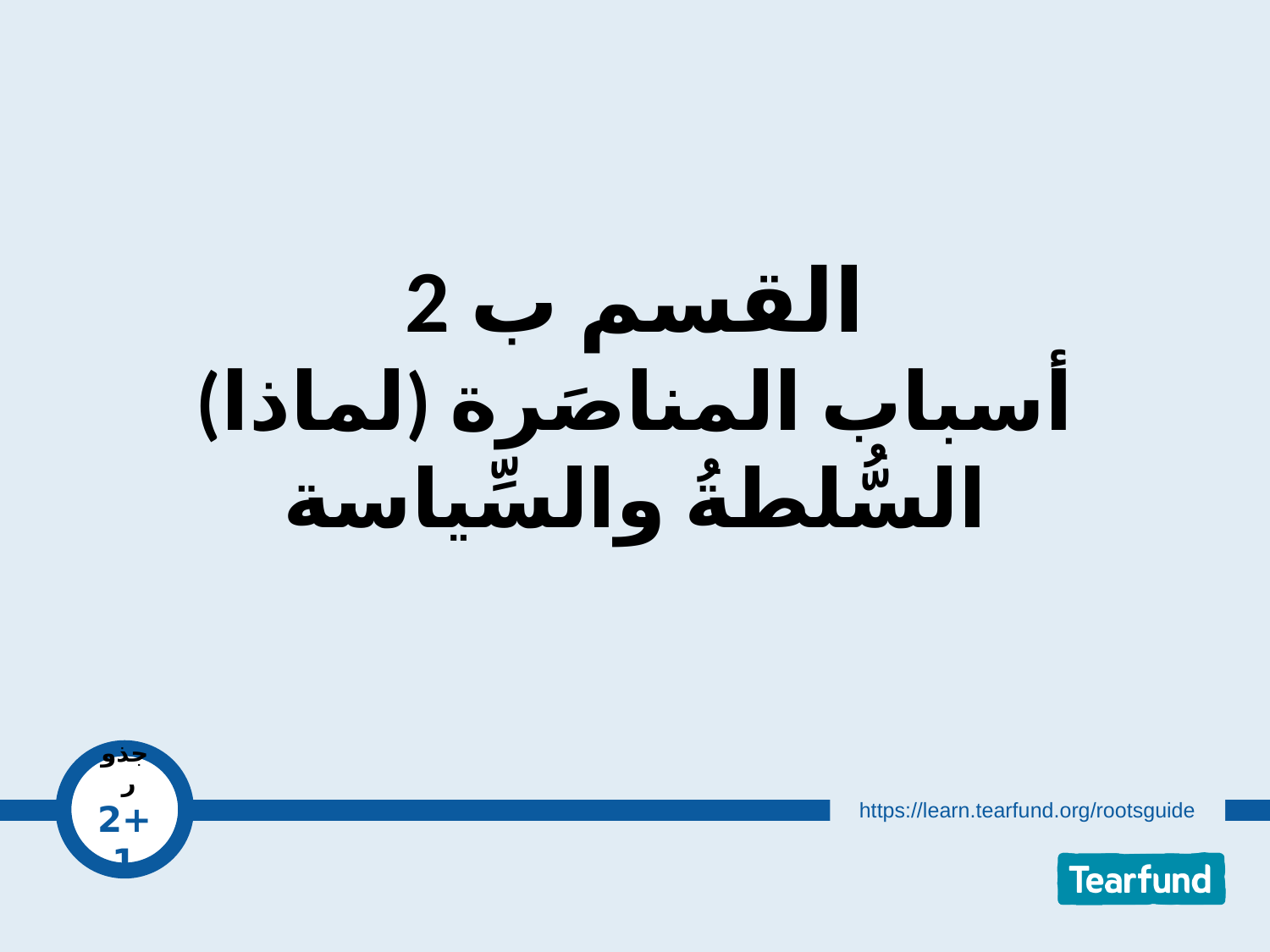

القسم ب 2
أسباب المناصَرة (لماذا)
السُّلطةُ والسِّياسة